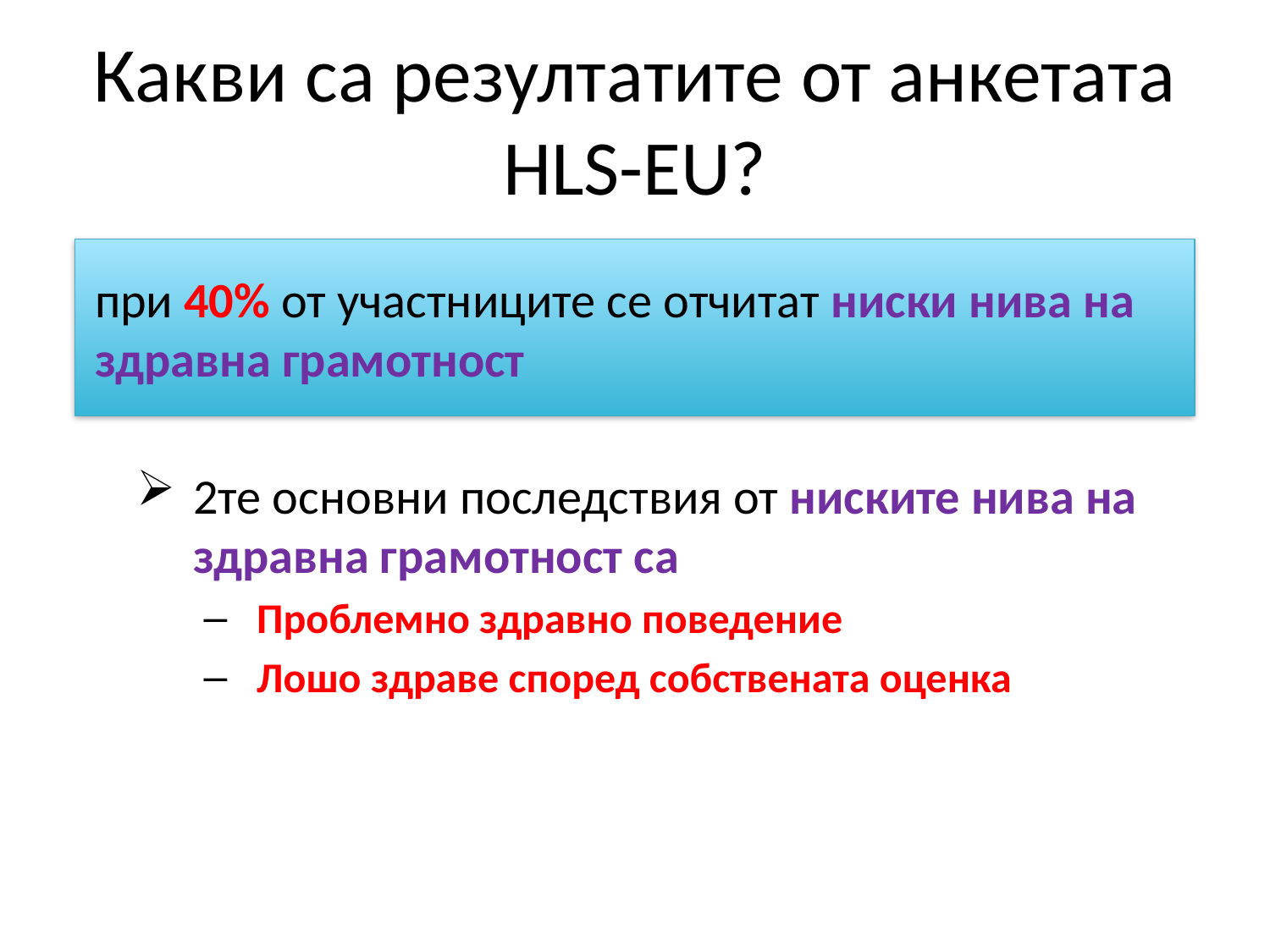

# Какви са резултатите от анкетата HLS-EU?
при 40% от участниците се отчитат ниски нива на здравна грамотност
2те основни последствия от ниските нива на здравна грамотност са
Проблемно здравно поведение
Лошо здраве според собствената оценка